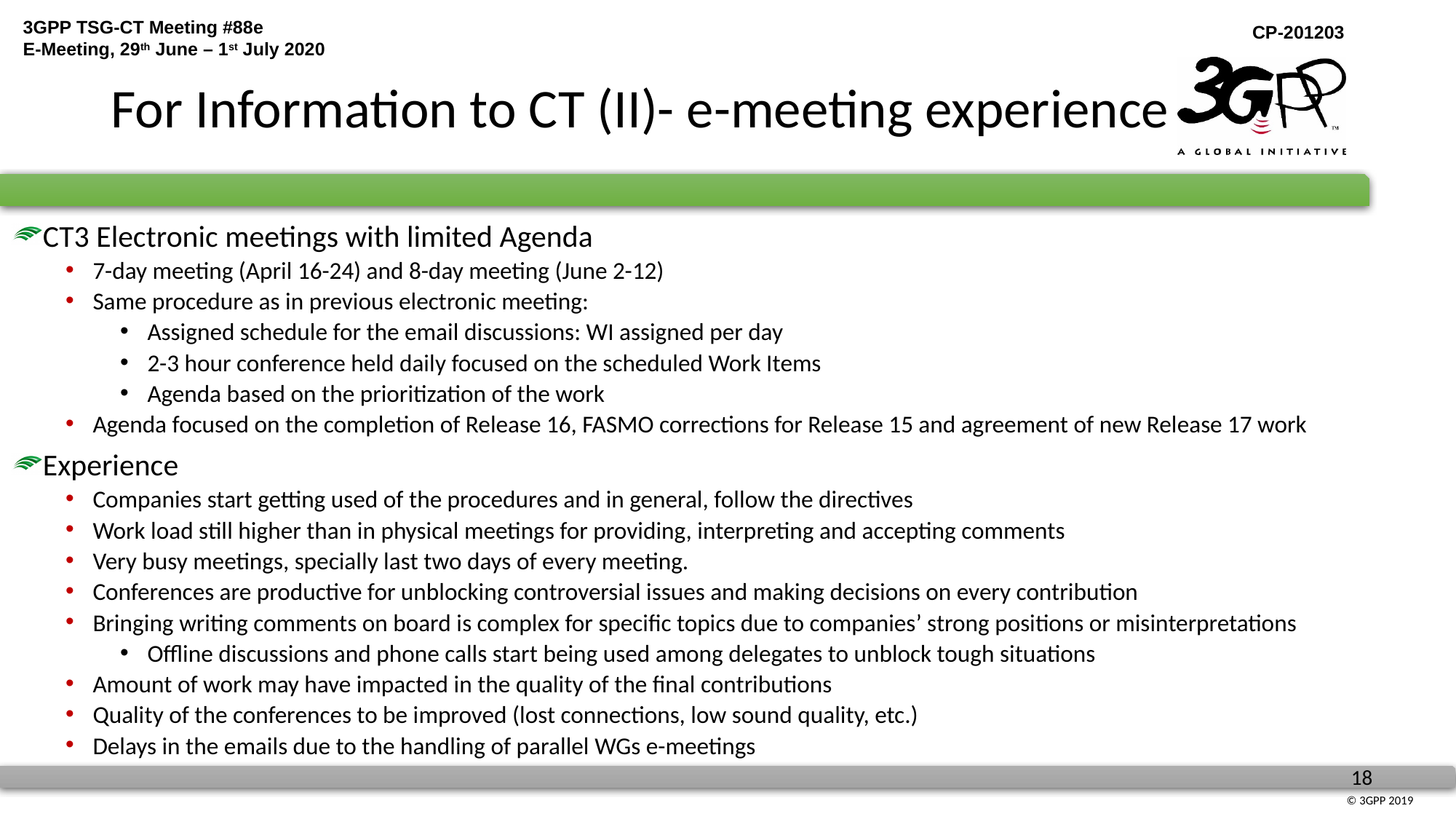

# For Information to CT (II)- e-meeting experience
CT3 Electronic meetings with limited Agenda
7-day meeting (April 16-24) and 8-day meeting (June 2-12)
Same procedure as in previous electronic meeting:
Assigned schedule for the email discussions: WI assigned per day
2-3 hour conference held daily focused on the scheduled Work Items
Agenda based on the prioritization of the work
Agenda focused on the completion of Release 16, FASMO corrections for Release 15 and agreement of new Release 17 work
Experience
Companies start getting used of the procedures and in general, follow the directives
Work load still higher than in physical meetings for providing, interpreting and accepting comments
Very busy meetings, specially last two days of every meeting.
Conferences are productive for unblocking controversial issues and making decisions on every contribution
Bringing writing comments on board is complex for specific topics due to companies’ strong positions or misinterpretations
Offline discussions and phone calls start being used among delegates to unblock tough situations
Amount of work may have impacted in the quality of the final contributions
Quality of the conferences to be improved (lost connections, low sound quality, etc.)
Delays in the emails due to the handling of parallel WGs e-meetings